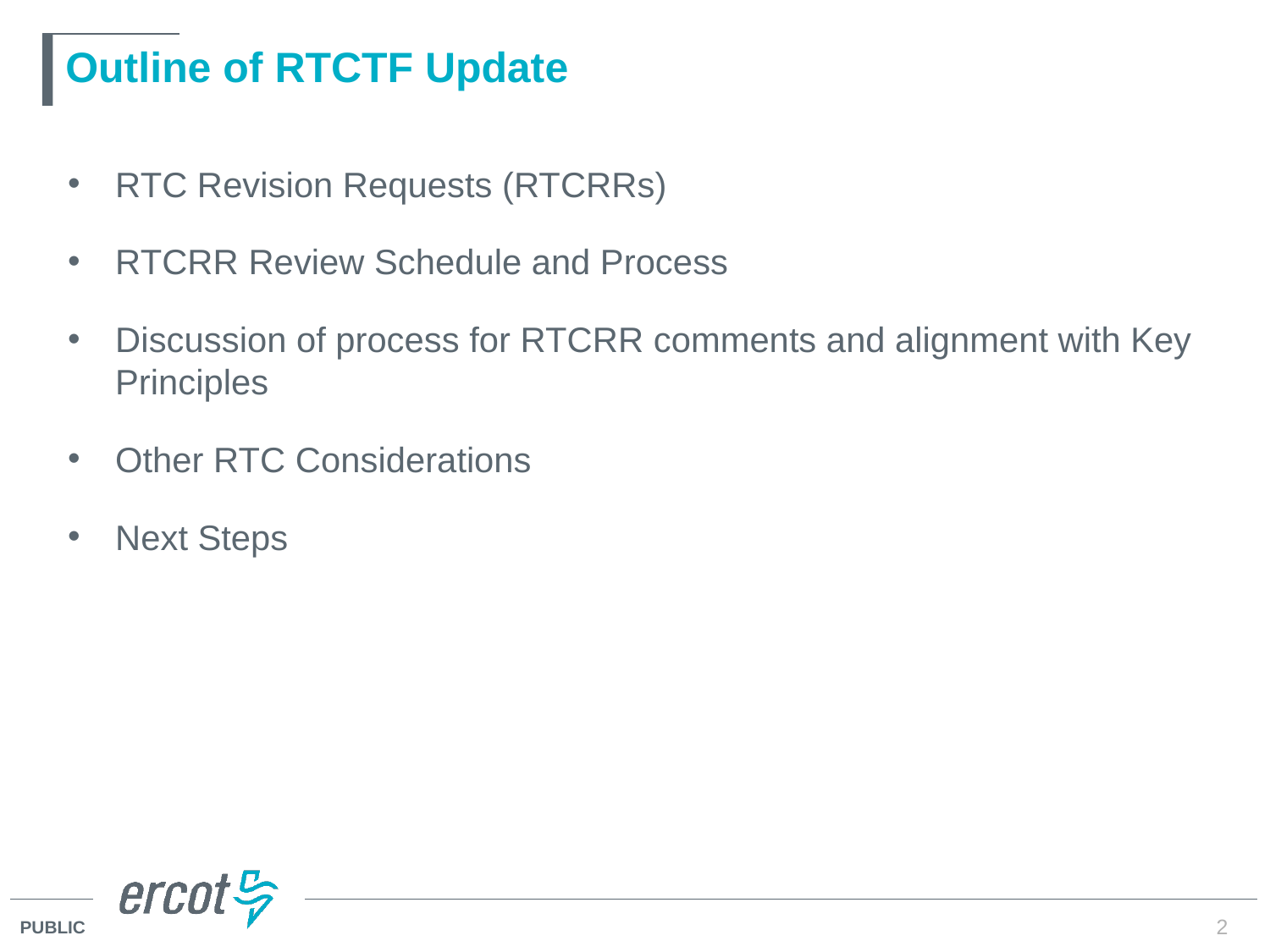

# Outline of RTCTF Update
RTC Revision Requests (RTCRRs)
RTCRR Review Schedule and Process
Discussion of process for RTCRR comments and alignment with Key Principles
Other RTC Considerations
Next Steps

2